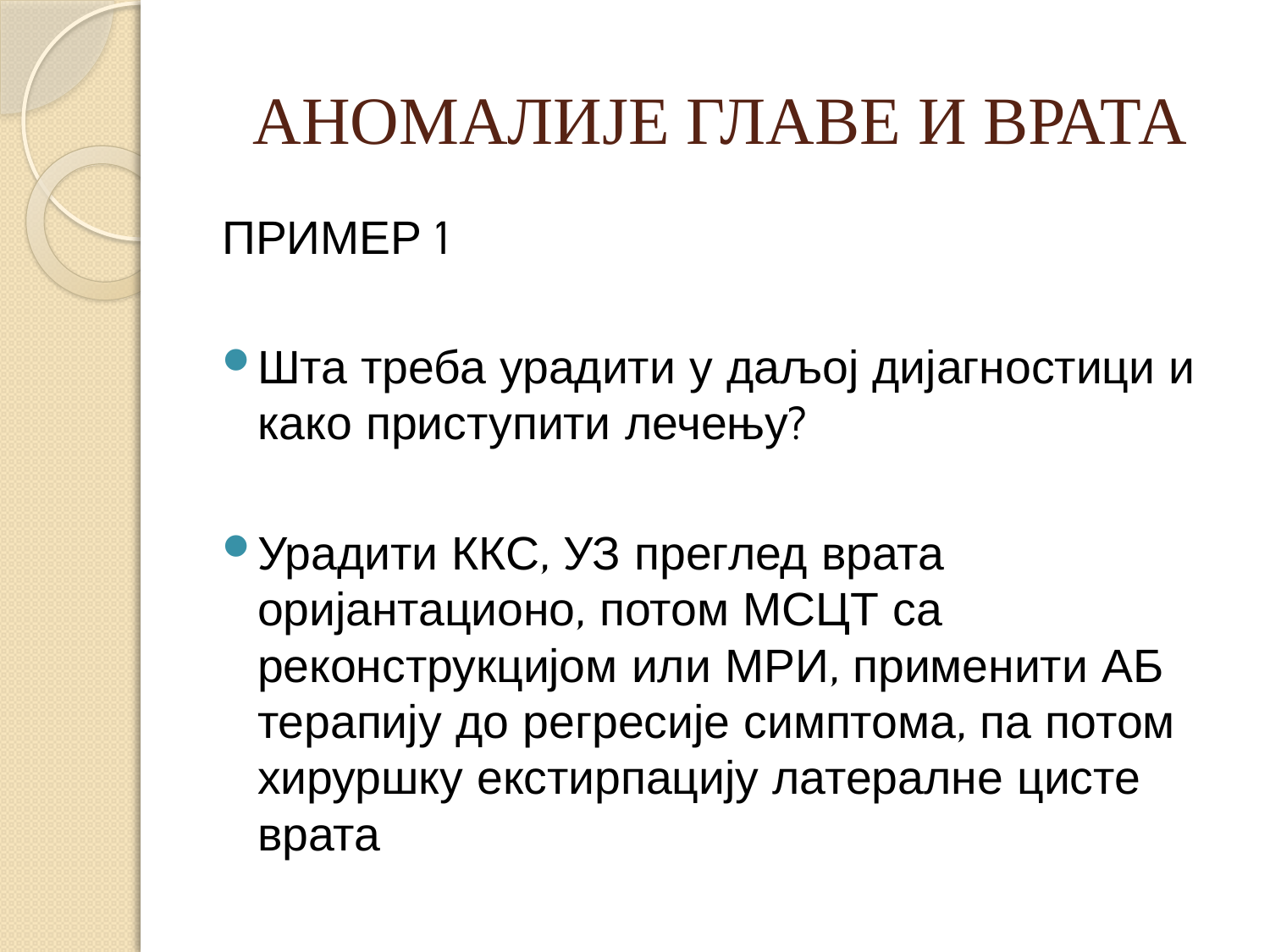

# АНОМАЛИЈЕ ГЛАВЕ И ВРАТА
ПРИМЕР 1

Шта треба урадити у даљој дијагностици и како приступити лечењу?

Урадити ККС, УЗ преглед врата оријантационо, потом МСЦТ са реконструкцијом или МРИ, применити АБ терапију до регресије симптома, па потом хируршку екстирпацију латералне цисте врата